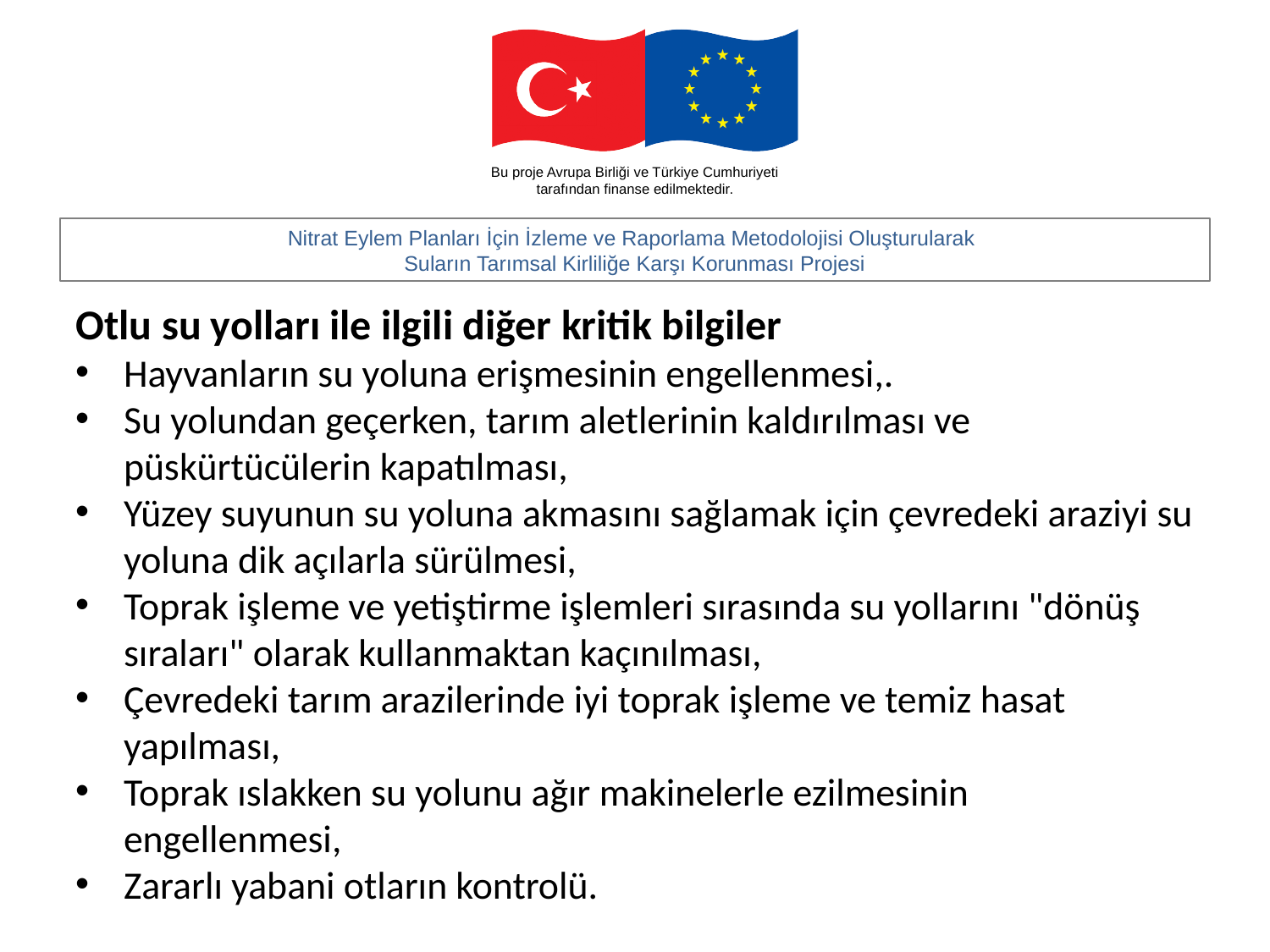

#
Otlu su yolları ile ilgili diğer kritik bilgiler
Hayvanların su yoluna erişmesinin engellenmesi,.
Su yolundan geçerken, tarım aletlerinin kaldırılması ve püskürtücülerin kapatılması,
Yüzey suyunun su yoluna akmasını sağlamak için çevredeki araziyi su yoluna dik açılarla sürülmesi,
Toprak işleme ve yetiştirme işlemleri sırasında su yollarını "dönüş sıraları" olarak kullanmaktan kaçınılması,
Çevredeki tarım arazilerinde iyi toprak işleme ve temiz hasat yapılması,
Toprak ıslakken su yolunu ağır makinelerle ezilmesinin engellenmesi,
Zararlı yabani otların kontrolü.